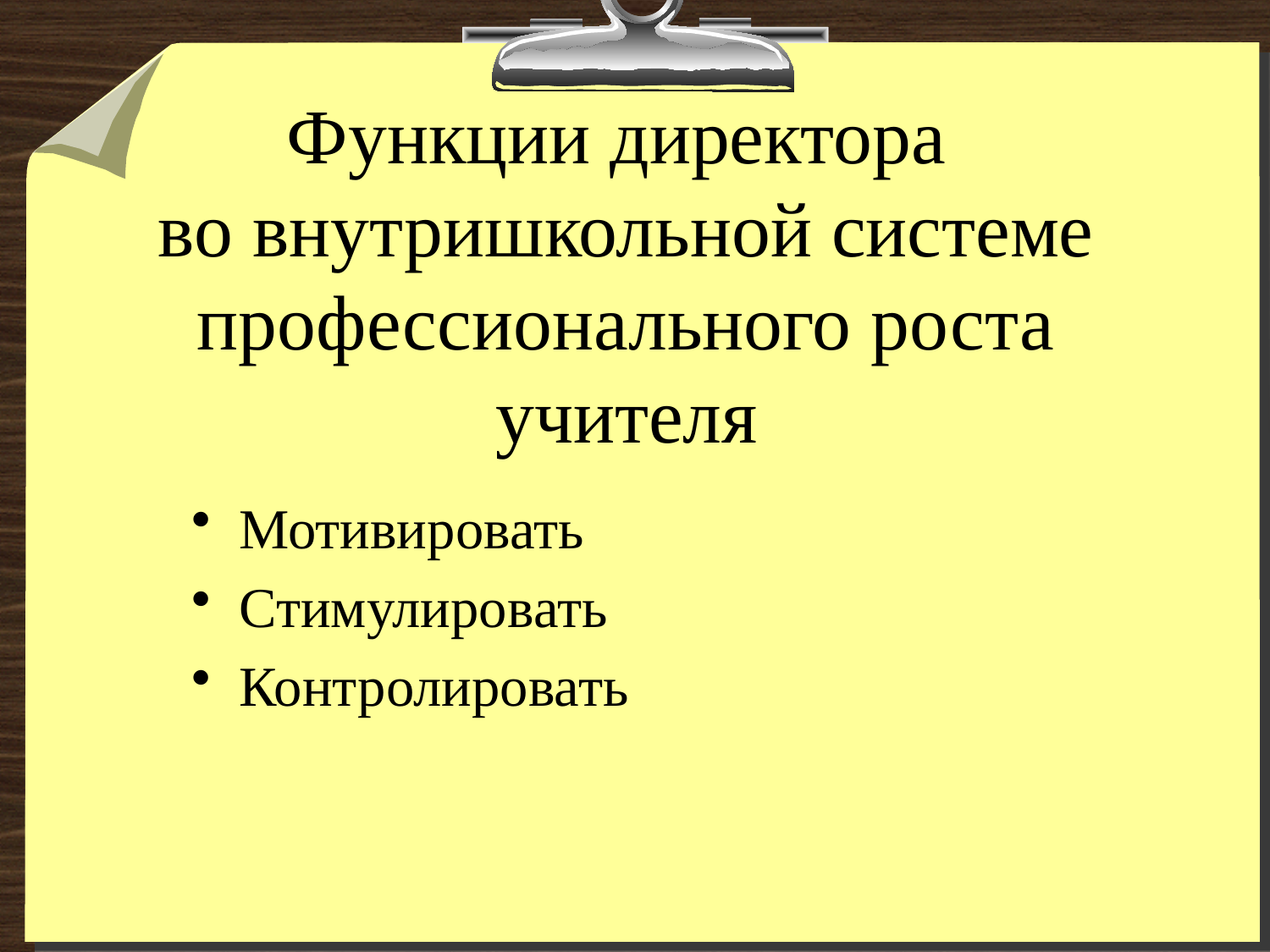

# Функции директора во внутришкольной системе профессионального роста учителя
Мотивировать
Стимулировать
Контролировать